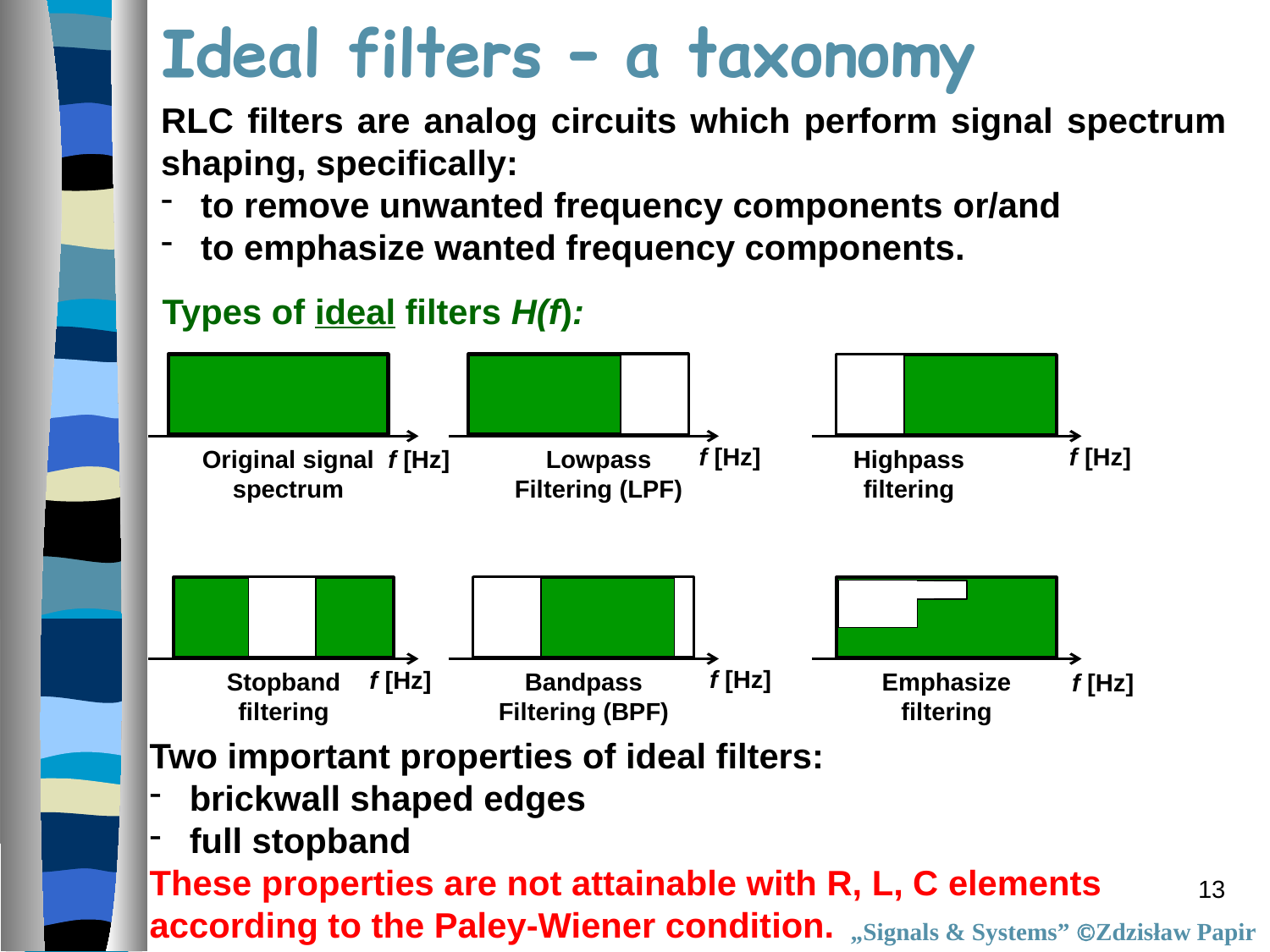

Ideal filters – a taxonomy
RLC filters are analog circuits which perform signal spectrum shaping, specifically:
 to remove unwanted frequency components or/and
 to emphasize wanted frequency components.
Types of ideal filters H(f):

f [Hz]
f [Hz]
Original signal
spectrum
Lowpass
Filtering (LPF)
Highpass
filtering
f [Hz]

Stopband
filtering

Bandpass
Filtering (BPF)

Emphasize
filtering
f [Hz]

f [Hz]
f [Hz]
Two important properties of ideal filters:
 brickwall shaped edges
 full stopband
These properties are not attainable with R, L, C elements
according to the Paley-Wiener condition.
13
„Signals & Systems” ©Zdzisław Papir